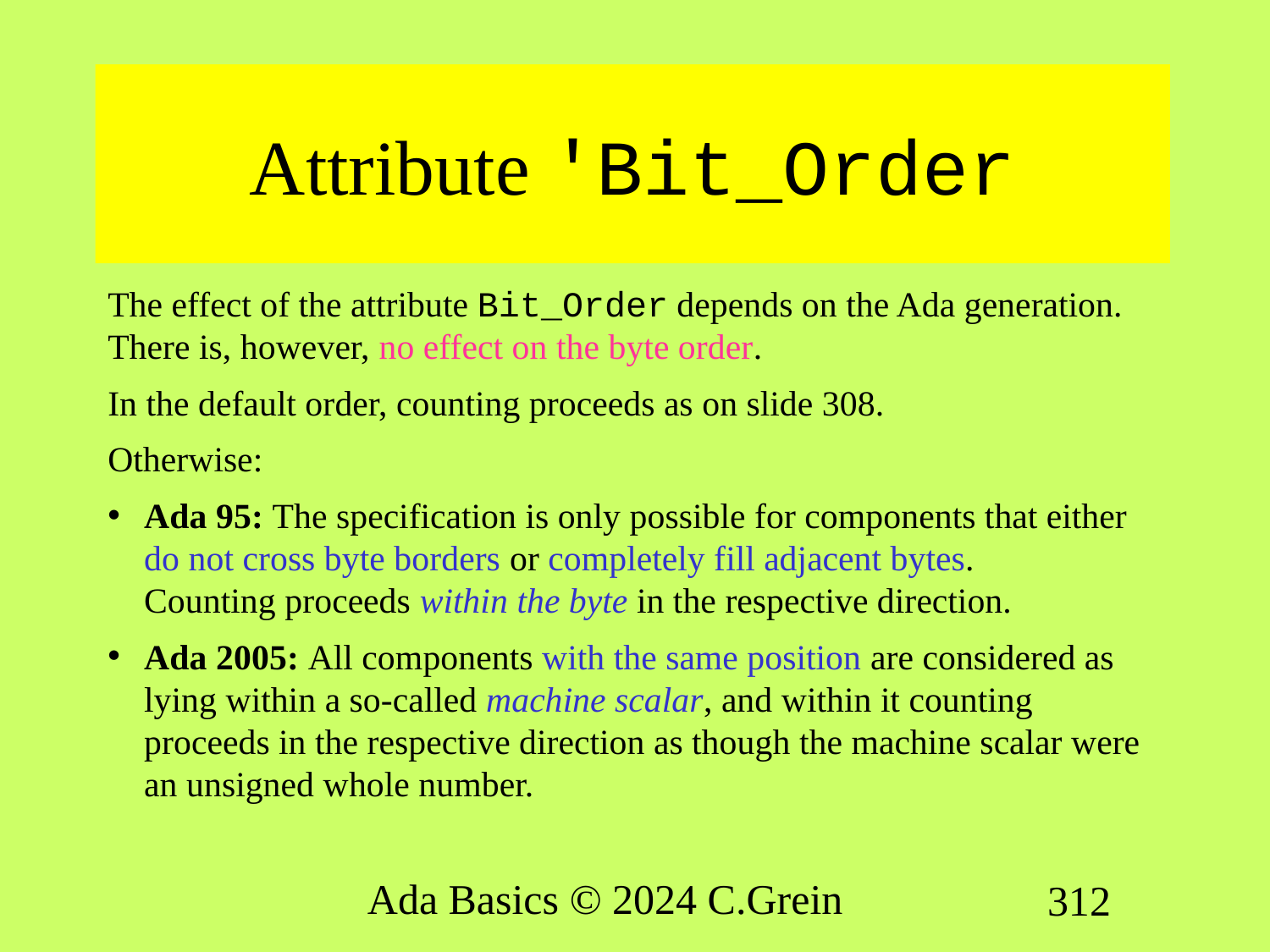

# Attribute 'Bit_Order
The effect of the attribute Bit_Order depends on the Ada generation. There is, however, no effect on the byte order.
In the default order, counting proceeds as on slide 308.
Otherwise:
Ada 95: The specification is only possible for components that either do not cross byte borders or completely fill adjacent bytes.
Counting proceeds within the byte in the respective direction.
Ada 2005: All components with the same position are considered as lying within a so-called machine scalar, and within it counting proceeds in the respective direction as though the machine scalar were an unsigned whole number.
Ada Basics © 2024 C.Grein
312